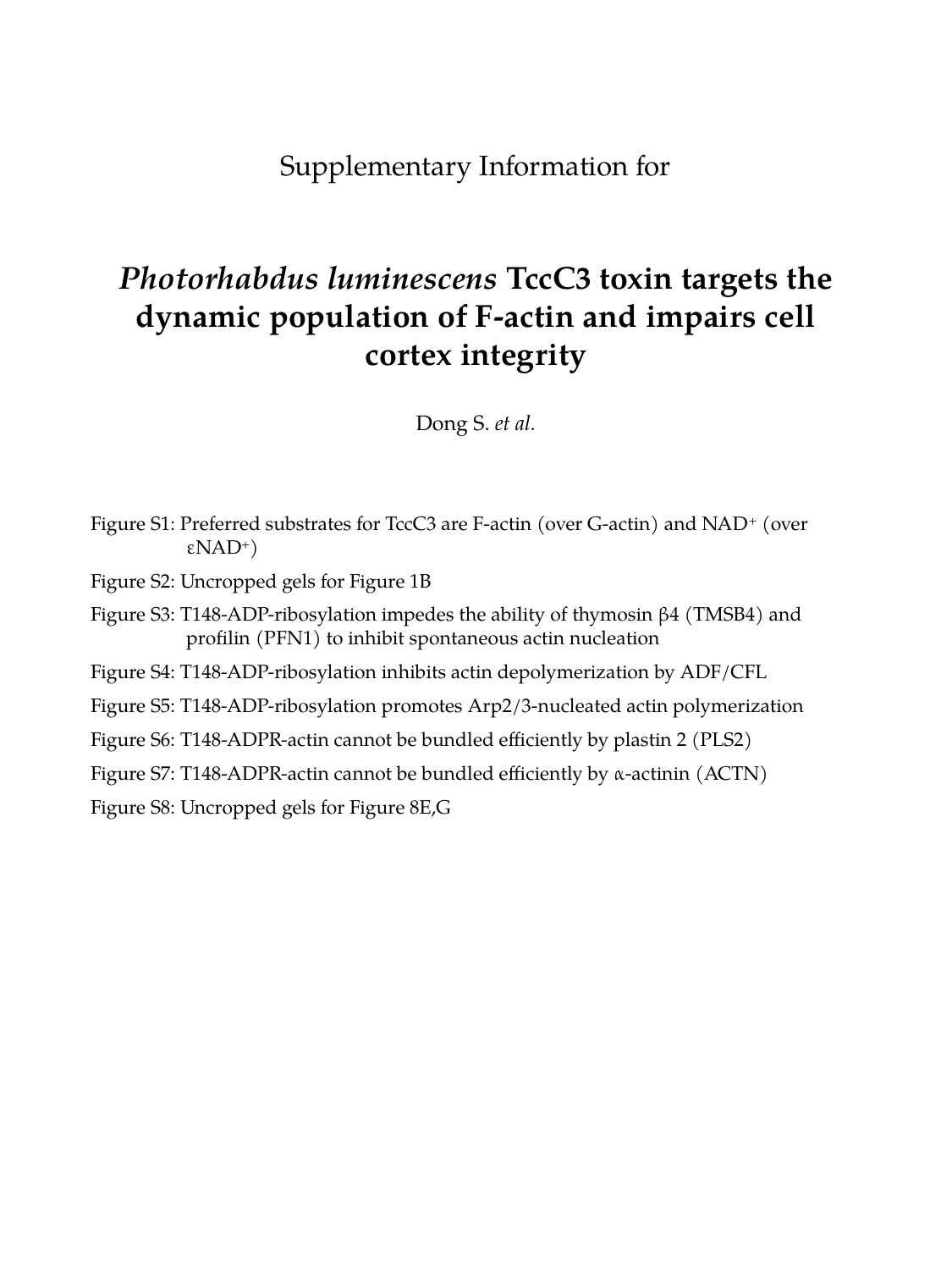

Supplementary Information for

Photorhabdus luminescens TccC3 toxin targets the dynamic population of F-actin and impairs cell cortex integrity

Dong S. et al.

Figure S1: Preferred substrates for TccC3 are F-actin (over G-actin) and NAD+ (over εNAD+)
Figure S2: Uncropped gels for Figure 1B
Figure S3: T148-ADP-ribosylation impedes the ability of thymosin β4 (TMSB4) and profilin (PFN1) to inhibit spontaneous actin nucleation
Figure S4: T148-ADP-ribosylation inhibits actin depolymerization by ADF/CFL
Figure S5: T148-ADP-ribosylation promotes Arp2/3-nucleated actin polymerization
Figure S6: T148-ADPR-actin cannot be bundled efficiently by plastin 2 (PLS2)
Figure S7: T148-ADPR-actin cannot be bundled efficiently by α-actinin (ACTN)
Figure S8: Uncropped gels for Figure 8E,G